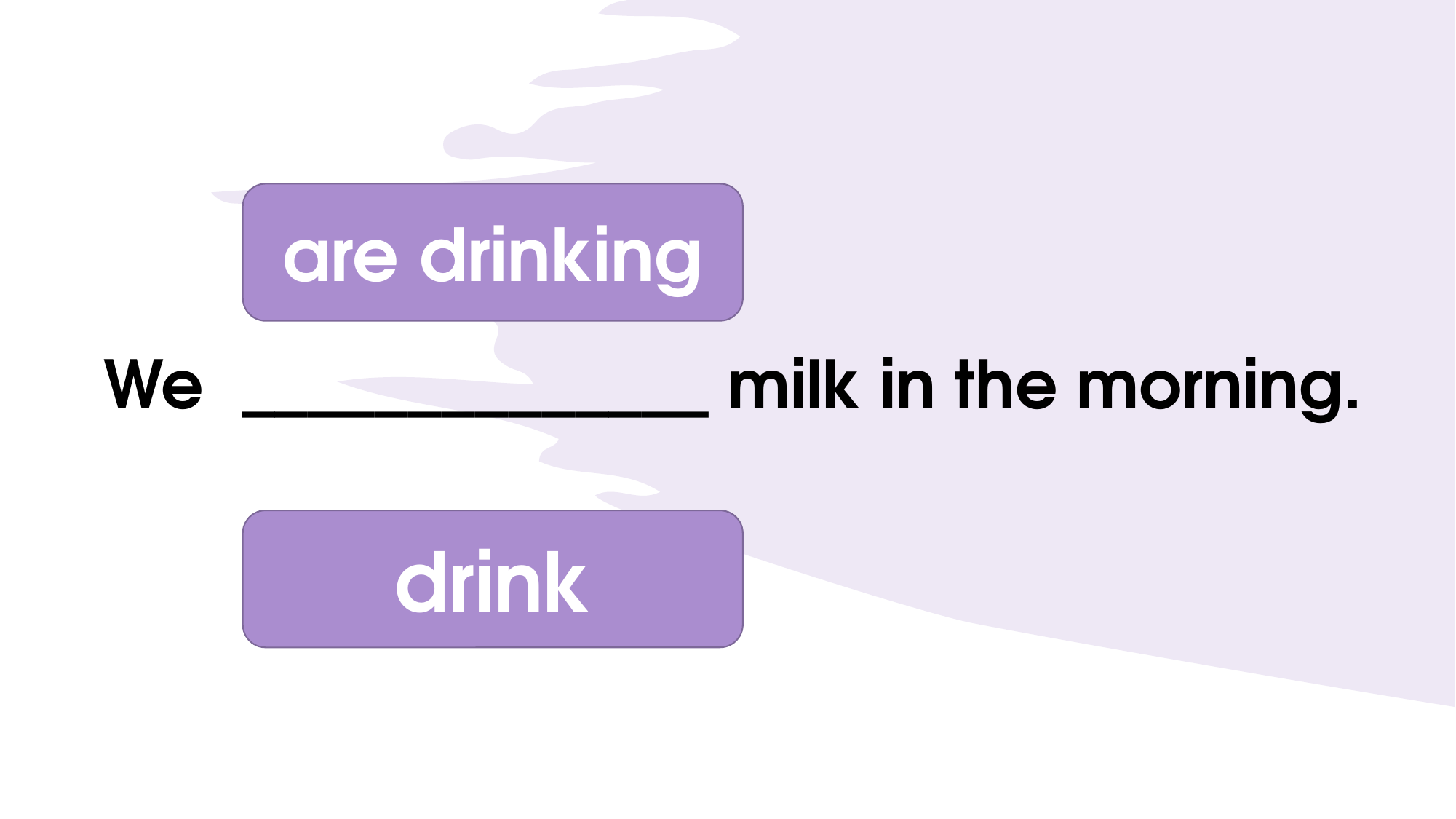

are drinking
We  ______________ milk in the morning.
drink